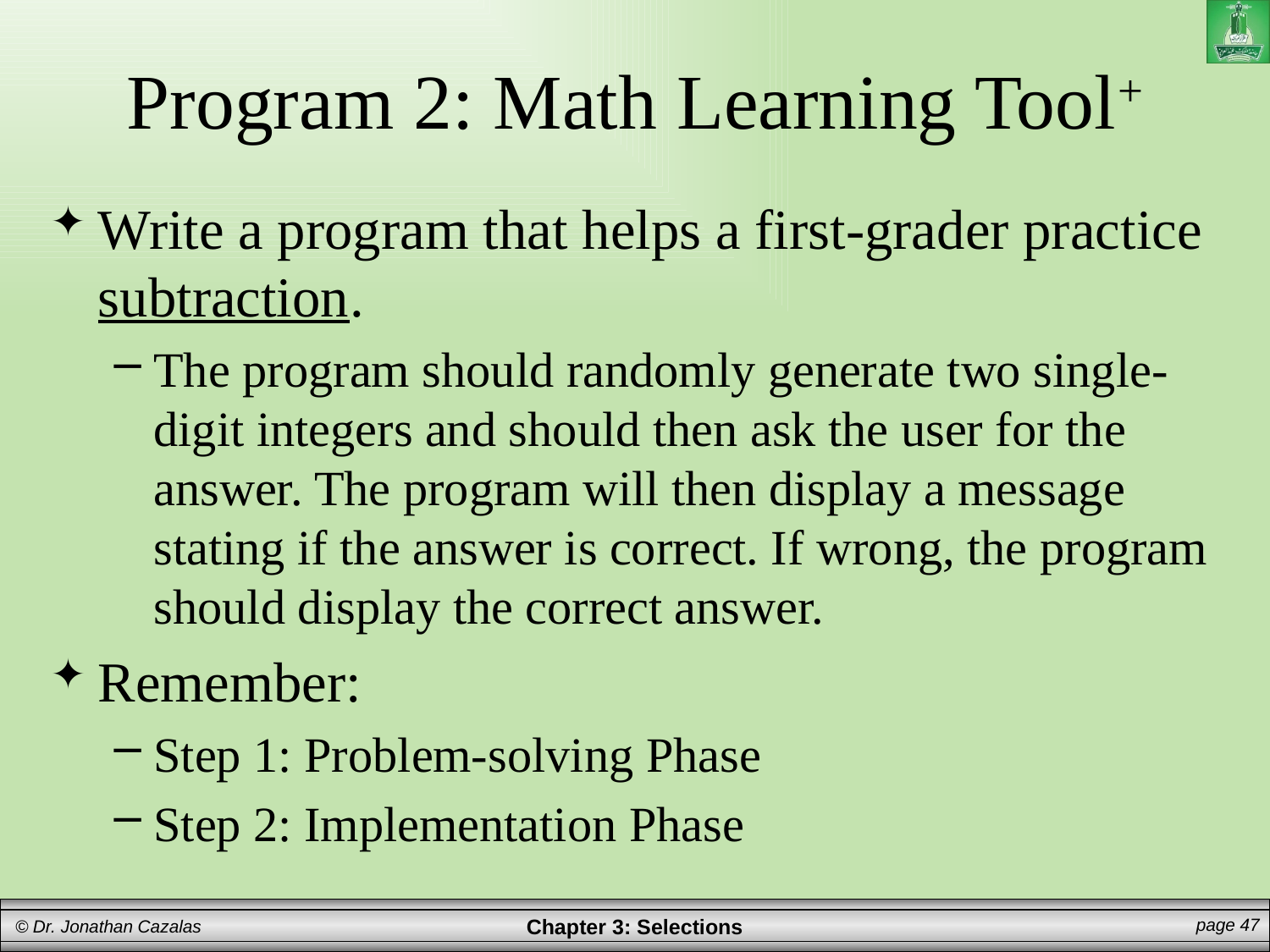

# Program 2: Math Learning Tool+
Write a program that helps a first-grader practice subtraction.
The program should randomly generate two single-digit integers and should then ask the user for the answer. The program will then display a message stating if the answer is correct. If wrong, the program should display the correct answer.
Remember:
Step 1: Problem-solving Phase
Step 2: Implementation Phase